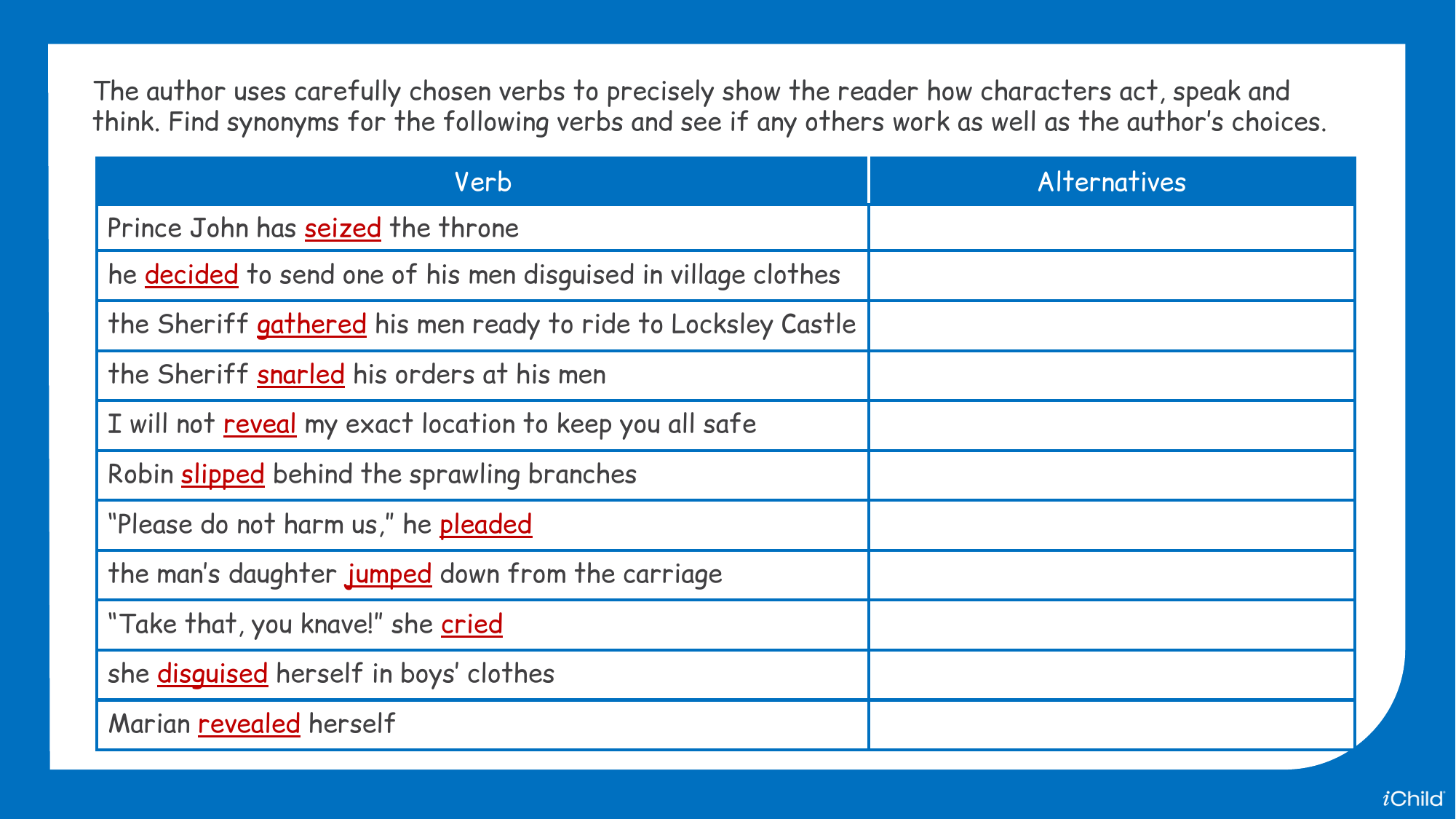

The author uses carefully chosen verbs to precisely show the reader how characters act, speak and think. Find synonyms for the following verbs and see if any others work as well as the author’s choices.
| Verb | Alternatives |
| --- | --- |
| Prince John has seized the throne |  |
| he decided to send one of his men disguised in village clothes |  |
| the Sheriff gathered his men ready to ride to Locksley Castle |  |
| the Sheriff snarled his orders at his men |  |
| I will not reveal my exact location to keep you all safe |  |
| Robin slipped behind the sprawling branches |  |
| “Please do not harm us,” he pleaded |  |
| the man’s daughter jumped down from the carriage |  |
| “Take that, you knave!” she cried |  |
| she disguised herself in boys’ clothes |  |
| Marian revealed herself |  |